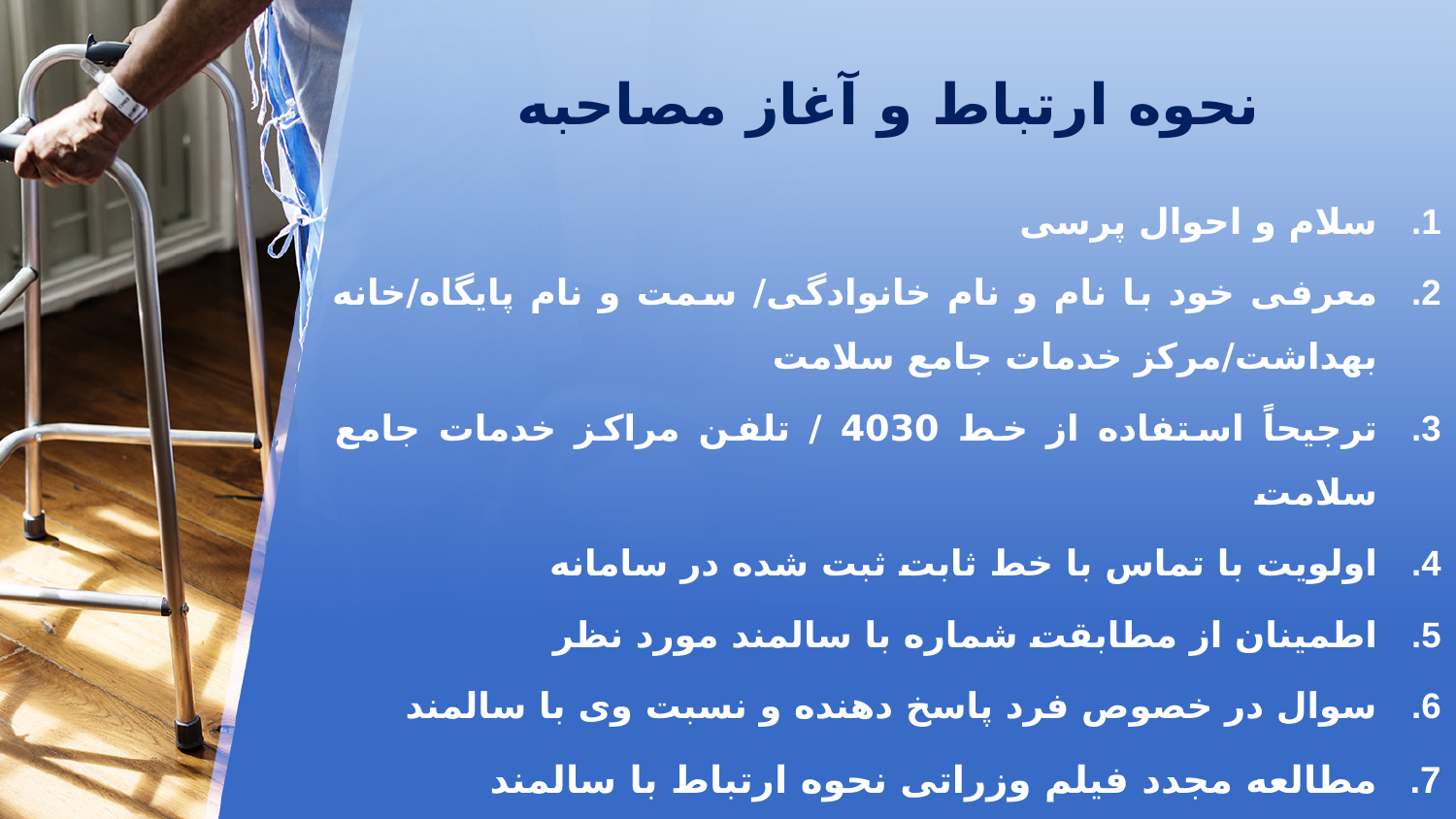

# نحوه ارتباط و آغاز مصاحبه
سلام و احوال پرسی
معرفی خود با نام و نام خانوادگی/ سمت و نام پایگاه/خانه بهداشت/مرکز خدمات جامع سلامت
ترجیحاً استفاده از خط 4030 / تلفن مراکز خدمات جامع سلامت
اولویت با تماس با خط ثابت ثبت شده در سامانه
اطمینان از مطابقت شماره با سالمند مورد نظر
سوال در خصوص فرد پاسخ دهنده و نسبت وی با سالمند
مطالعه مجدد فیلم وزراتی نحوه ارتباط با سالمند